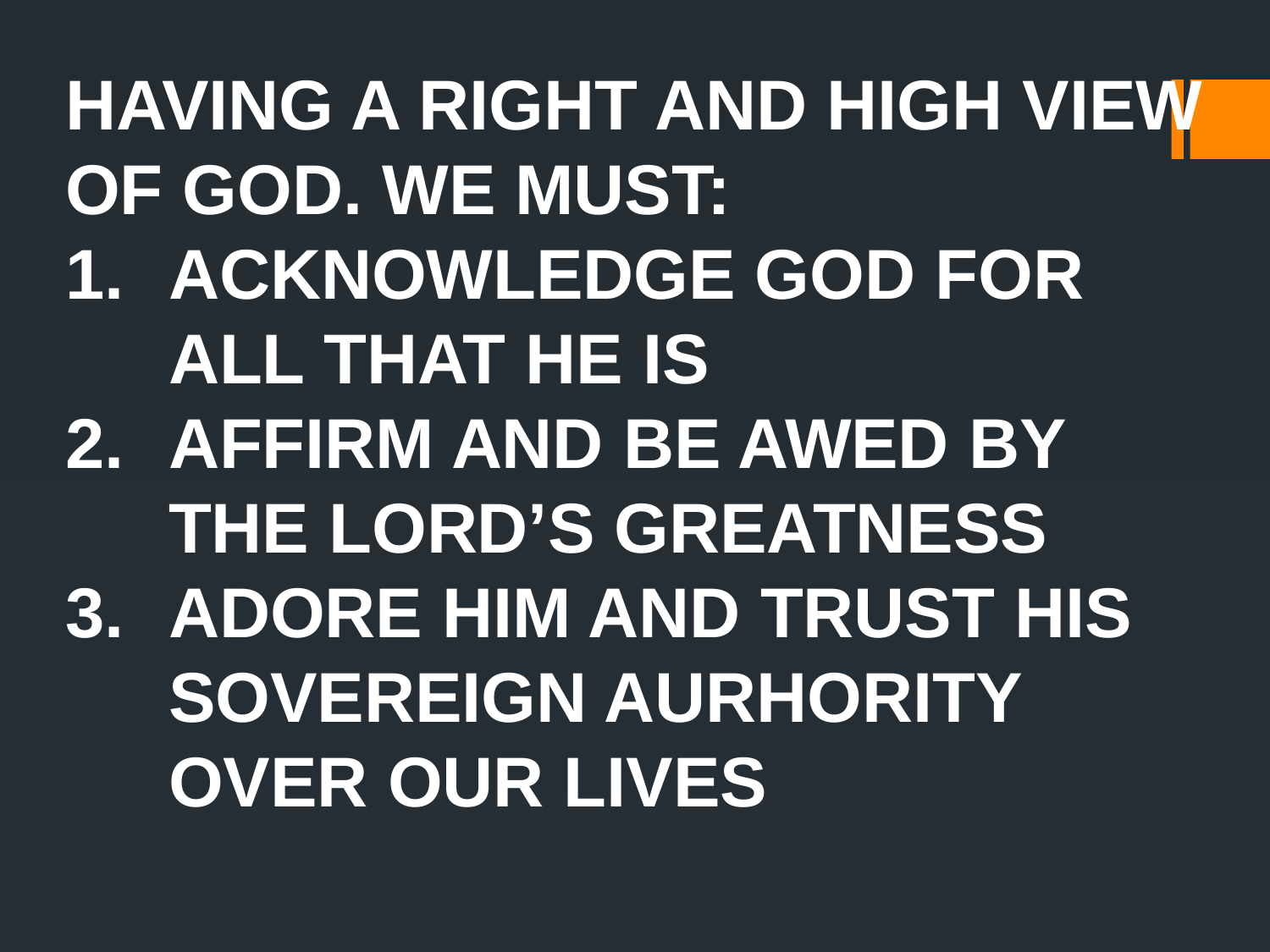

HAVING A RIGHT AND HIGH VIEW OF GOD. WE MUST:
ACKNOWLEDGE GOD FOR ALL THAT HE IS
AFFIRM AND BE AWED BY THE LORD’S GREATNESS
ADORE HIM AND TRUST HIS SOVEREIGN AURHORITY OVER OUR LIVES